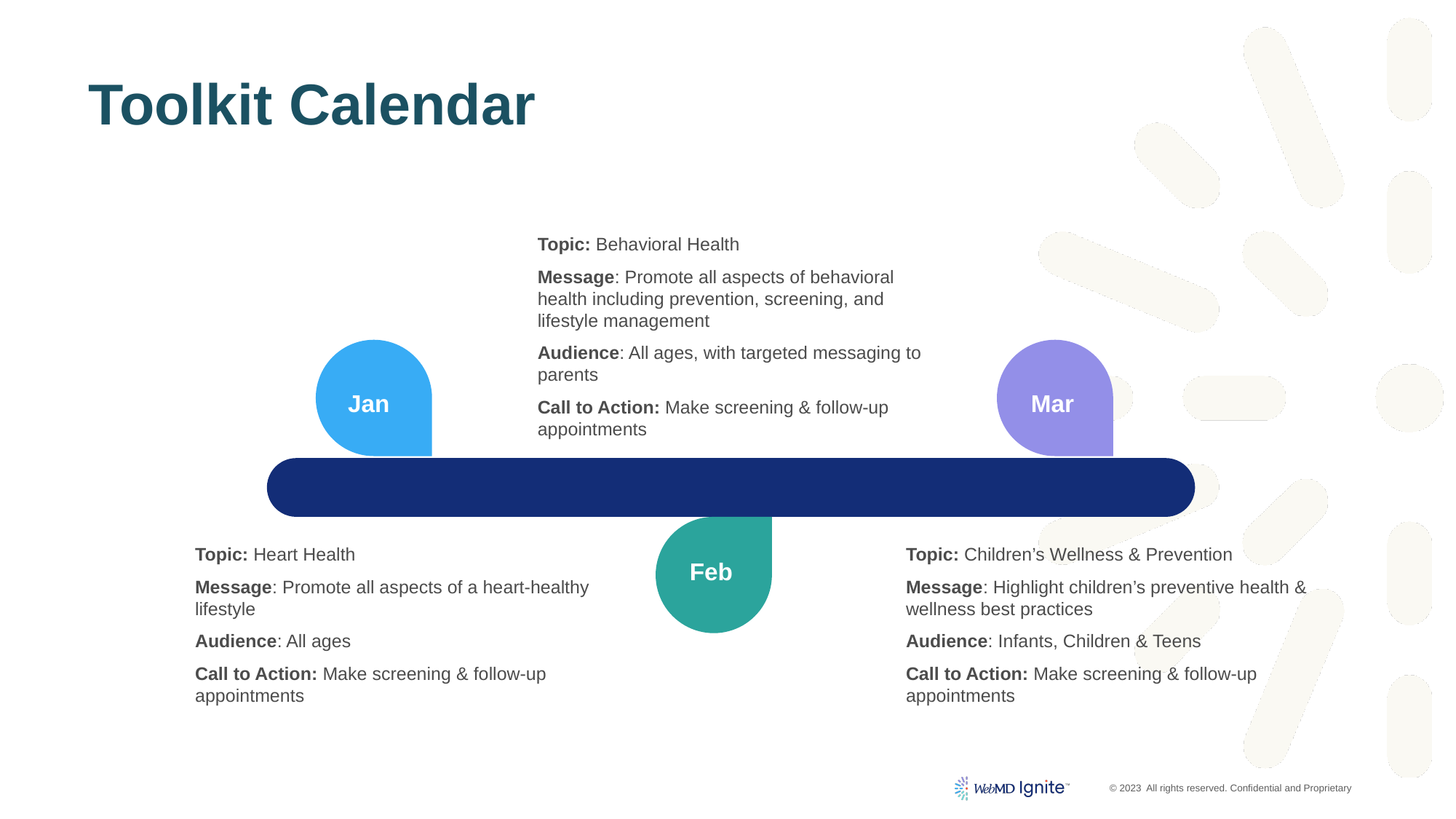

# Toolkit Calendar
Topic: Behavioral Health
Message: Promote all aspects of behavioral health including prevention, screening, and lifestyle management
Audience: All ages, with targeted messaging to parents
Call to Action: Make screening & follow-up appointments
Jan
Mar
Topic: Heart Health
Message: Promote all aspects of a heart-healthy lifestyle
Audience: All ages
Call to Action: Make screening & follow-up appointments
Topic: Children’s Wellness & Prevention
Message: Highlight children’s preventive health & wellness best practices
Audience: Infants, Children & Teens
Call to Action: Make screening & follow-up appointments
Feb